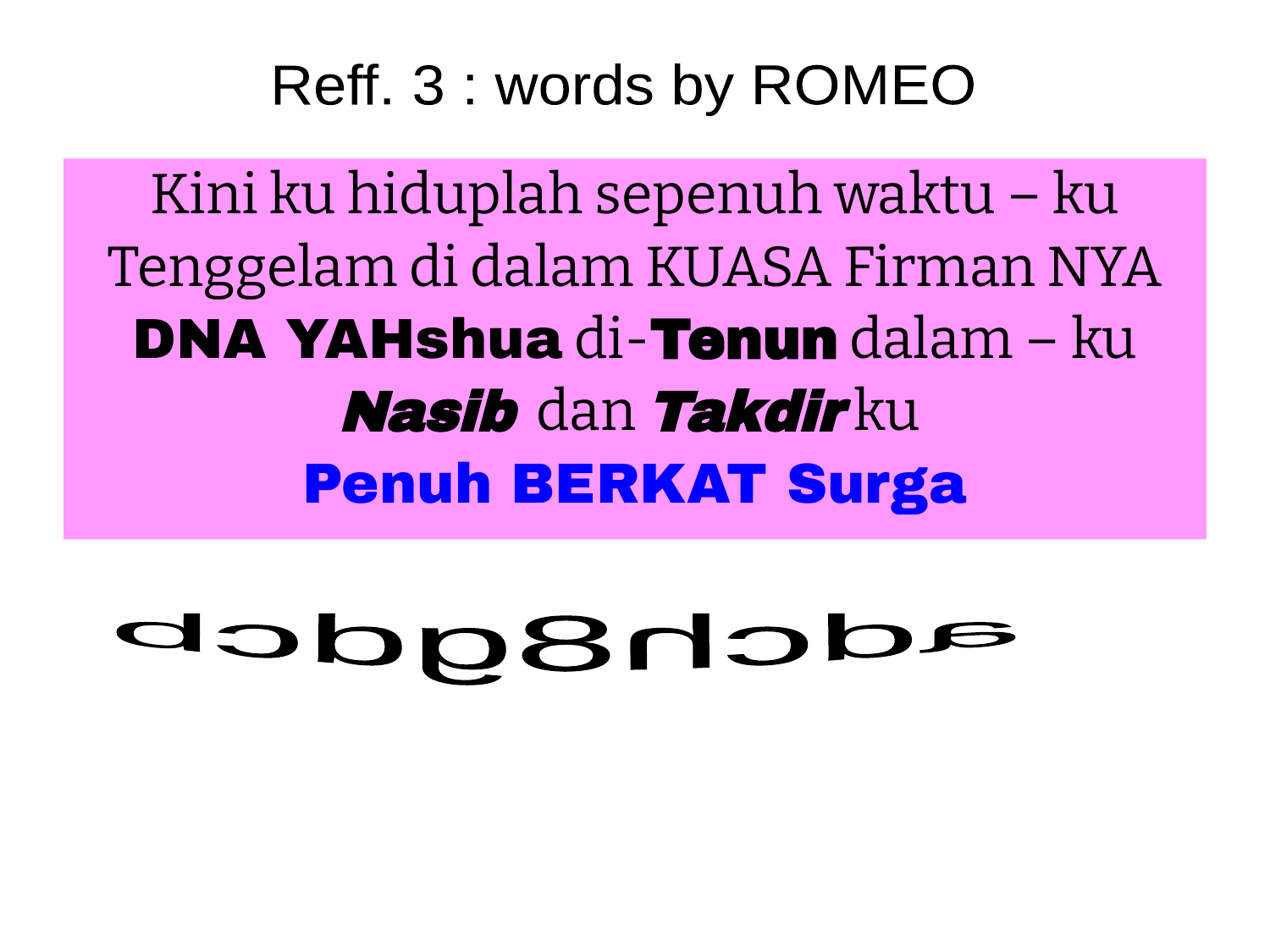

Reff. 3 : words by ROMEO
Kini ku hiduplah sepenuh waktu – ku
Tenggelam di dalam KUASA Firman NYA
DNA YAHshua di-Tenun dalam – ku
Nasib  dan Takdir ku
Penuh BERKAT Surga
adch8gdcb